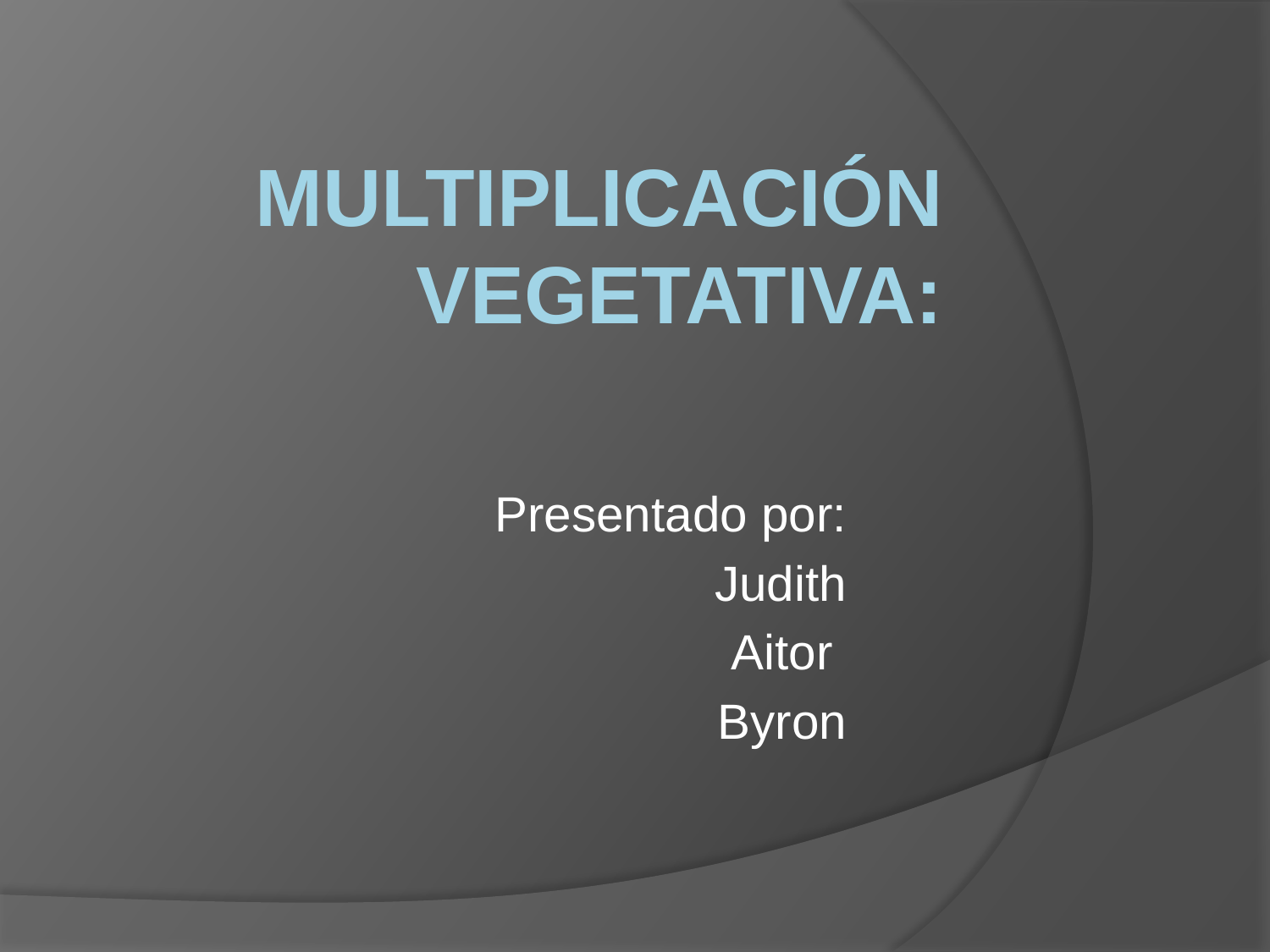

# Multiplicación Vegetativa:
Presentado por:
Judith
Aitor
Byron